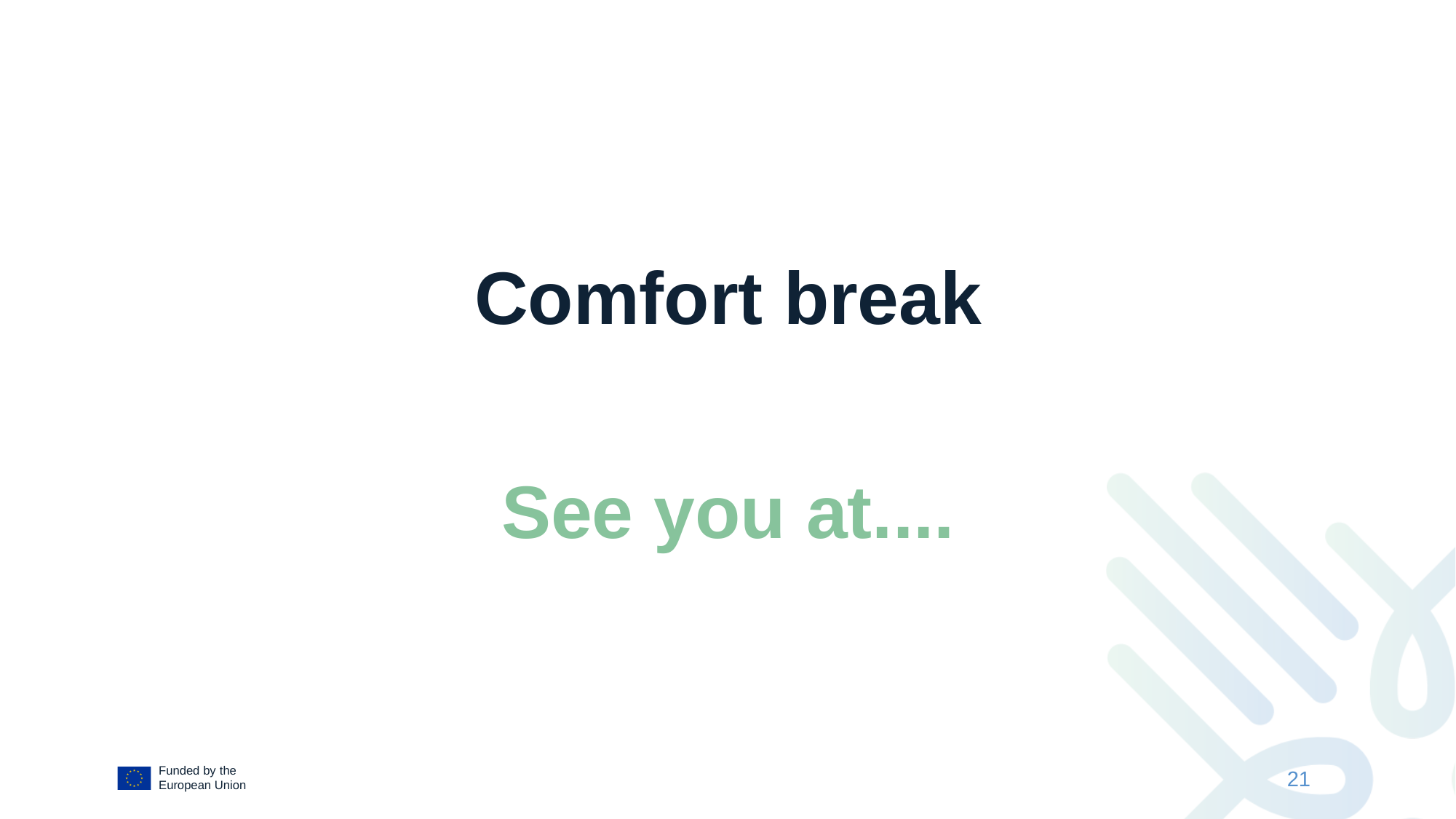

# Comfort break See you at....
21